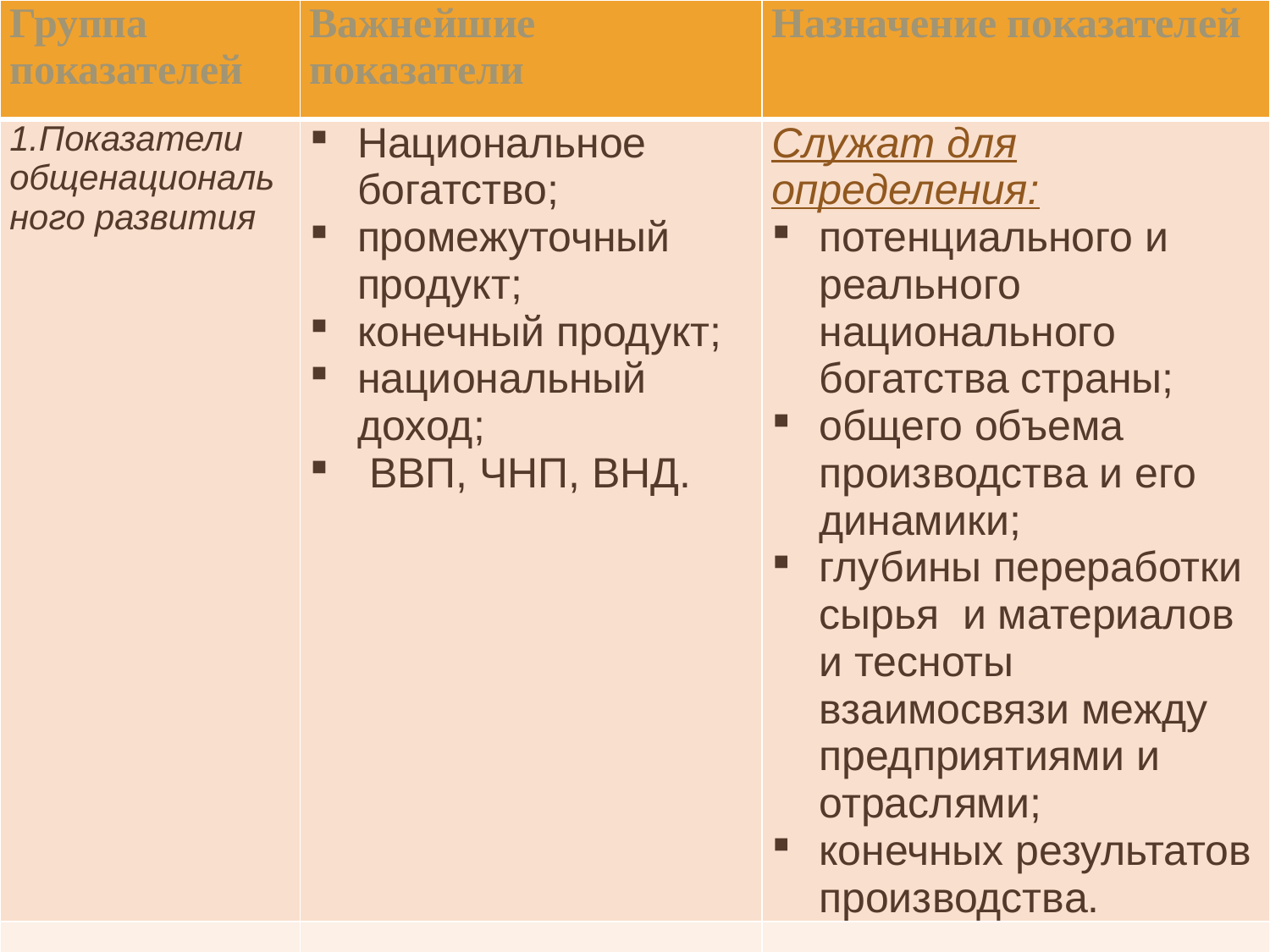

| Группа показателей | Важнейшие показатели | Назначение показателей |
| --- | --- | --- |
| 1.Показатели общенационального развития | Национальное богатство; промежуточный продукт; конечный продукт; национальный доход; ВВП, ЧНП, ВНД. | Служат для определения: потенциального и реального национального богатства страны; общего объема производства и его динамики; глубины переработки сырья и материалов и тесноты взаимосвязи между предприятиями и отраслями; конечных результатов производства. |
|  |  |  |
www.sliderpoint.org